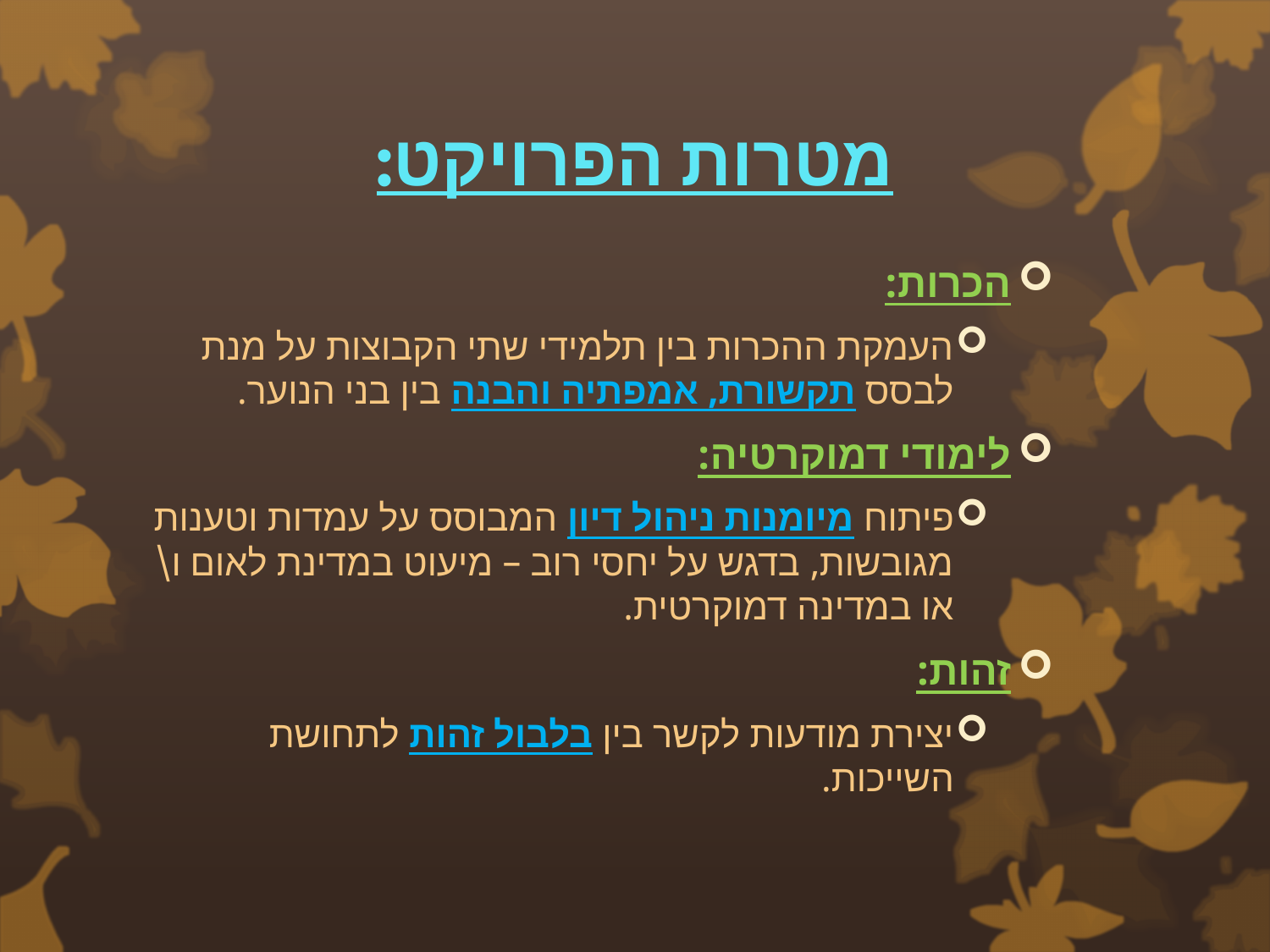

# מטרות הפרויקט:
הכרות:
העמקת ההכרות בין תלמידי שתי הקבוצות על מנת לבסס תקשורת, אמפתיה והבנה בין בני הנוער.
לימודי דמוקרטיה:
פיתוח מיומנות ניהול דיון המבוסס על עמדות וטענות מגובשות, בדגש על יחסי רוב – מיעוט במדינת לאום ו\או במדינה דמוקרטית.
זהות:
יצירת מודעות לקשר בין בלבול זהות לתחושת השייכות.